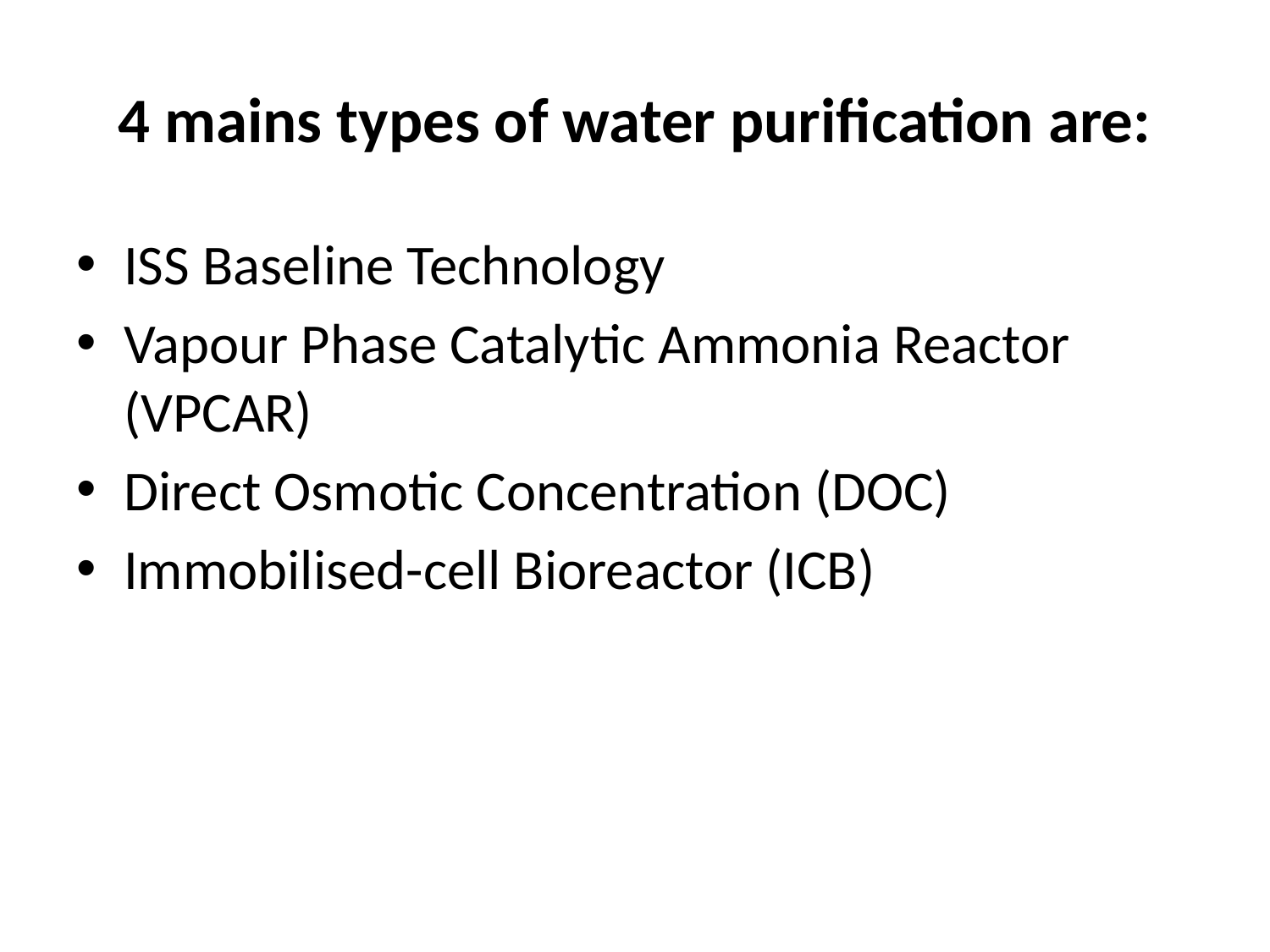

# 4 mains types of water purification are:
ISS Baseline Technology
Vapour Phase Catalytic Ammonia Reactor (VPCAR)
Direct Osmotic Concentration (DOC)
Immobilised-cell Bioreactor (ICB)